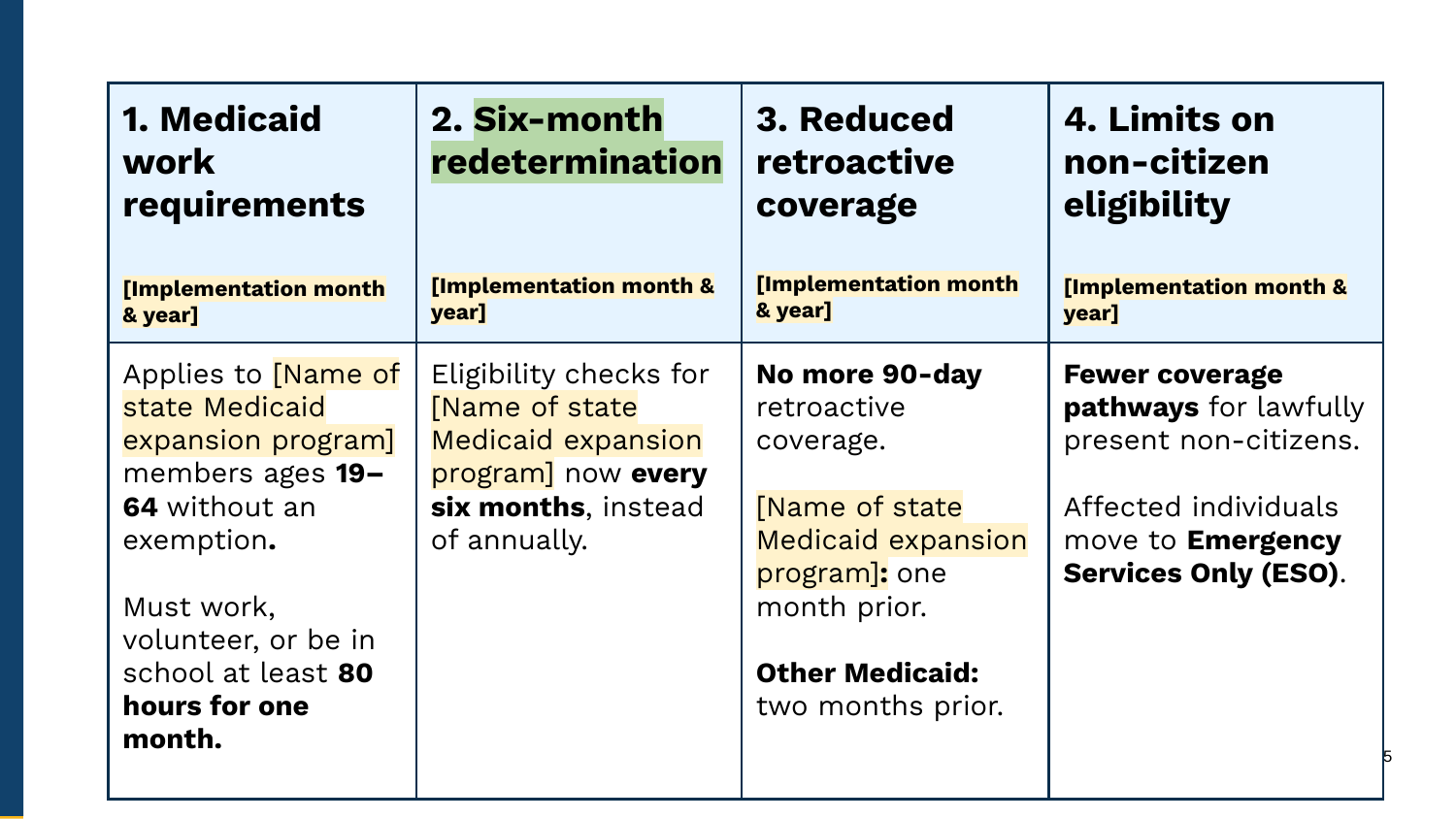

| 1. Medicaid work requirements [Implementation month & year] | 2. Six-month redetermination [Implementation month & year] | 3. Reduced retroactive coverage [Implementation month & year] | 4. Limits on non-citizen eligibility [Implementation month & year] |
| --- | --- | --- | --- |
| Applies to [Name of state Medicaid expansion program] members ages 19–64 without an exemption. Must work, volunteer, or be in school at least 80 hours for one month. | Eligibility checks for [Name of state Medicaid expansion program] now every six months, instead of annually. | No more 90-day retroactive coverage. [Name of state Medicaid expansion program]: one month prior. Other Medicaid: two months prior. | Fewer coverage pathways for lawfully present non-citizens. Affected individuals move to Emergency Services Only (ESO). |
5